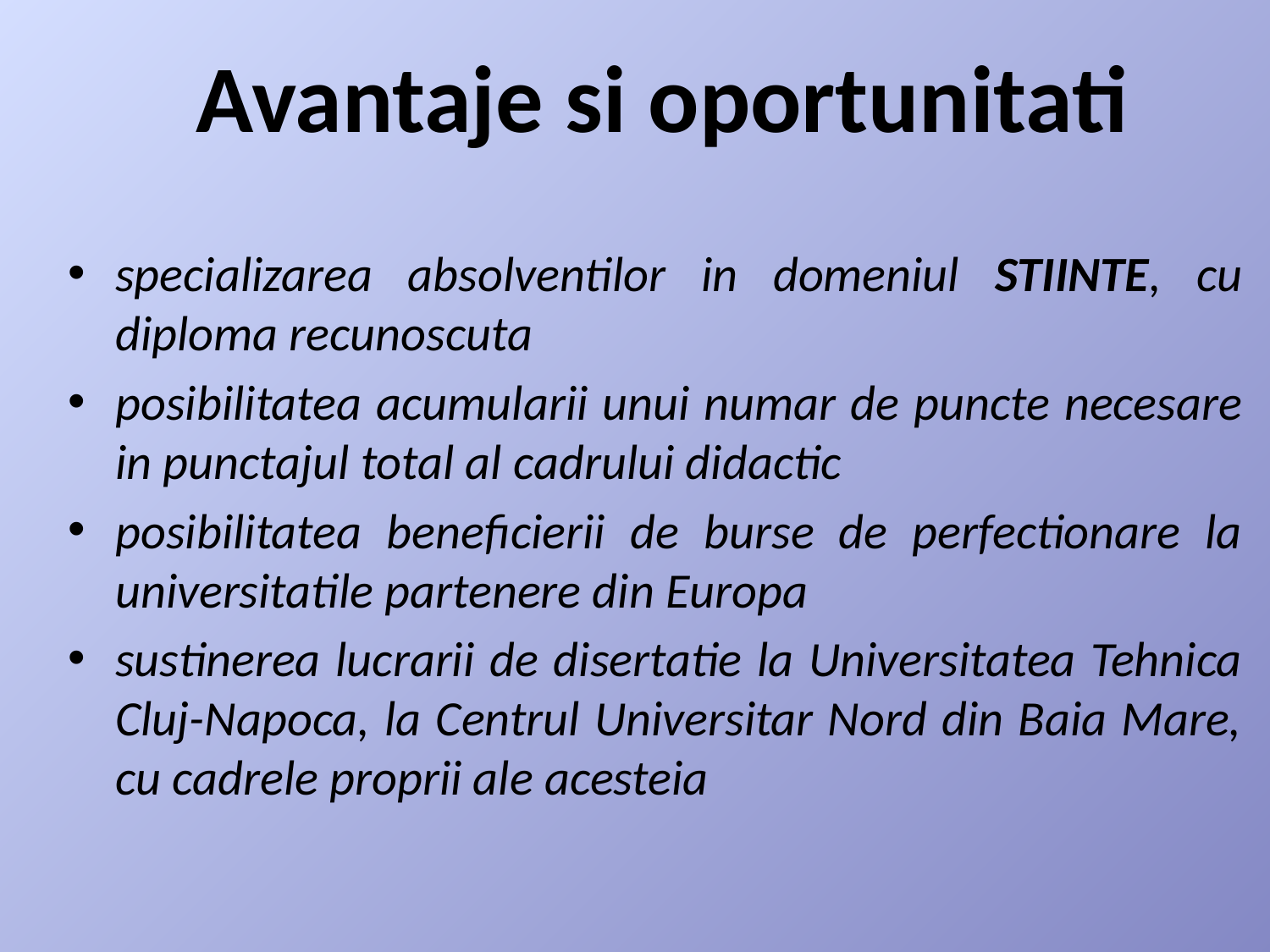

# Avantaje si oportunitati
specializarea absolventilor in domeniul STIINTE, cu diploma recunoscuta
posibilitatea acumularii unui numar de puncte necesare in punctajul total al cadrului didactic
posibilitatea beneficierii de burse de perfectionare la universitatile partenere din Europa
sustinerea lucrarii de disertatie la Universitatea Tehnica Cluj-Napoca, la Centrul Universitar Nord din Baia Mare, cu cadrele proprii ale acesteia